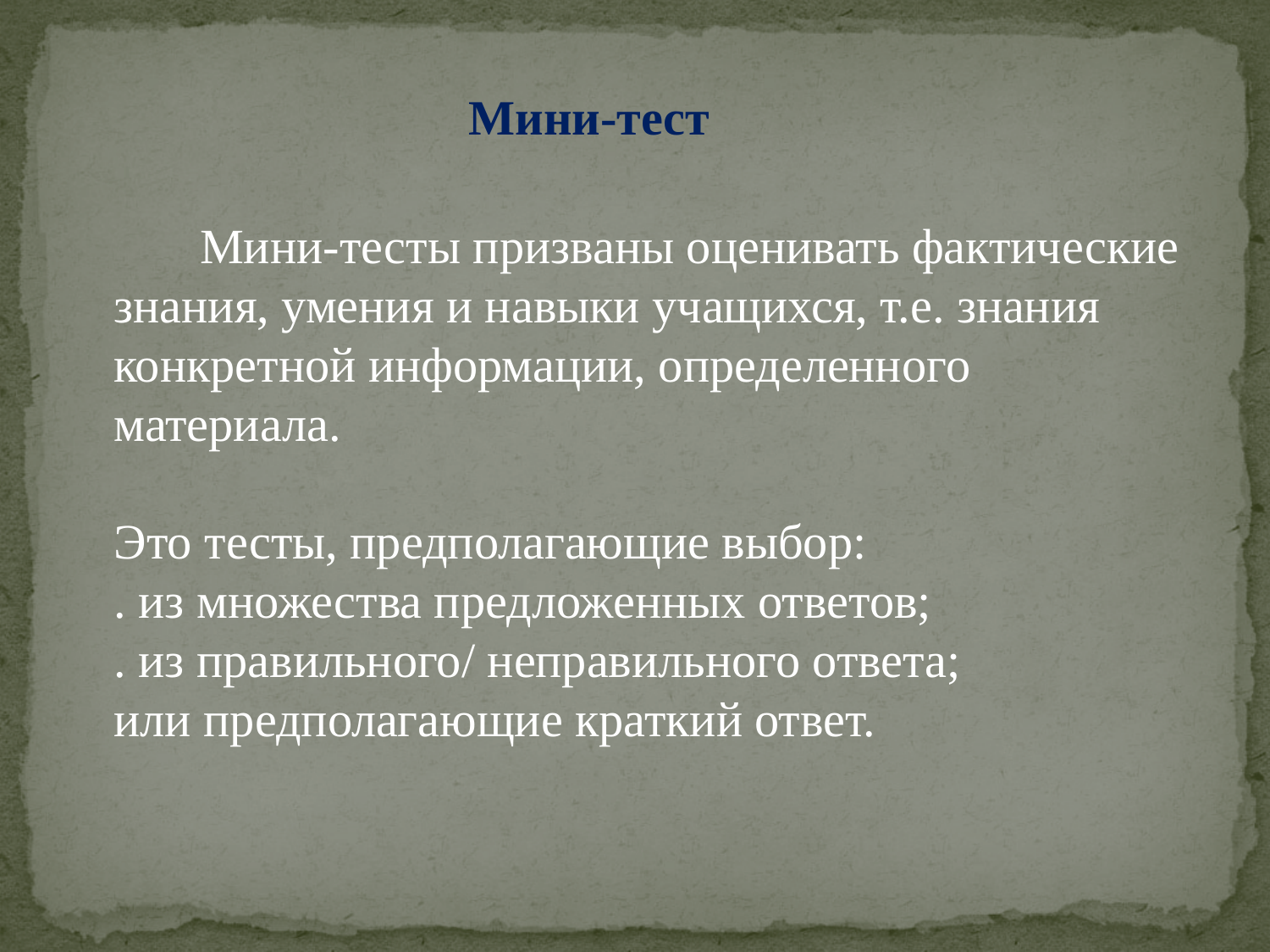

Мини-тест
       Мини-тесты призваны оценивать фактические знания, умения и навыки учащихся, т.е. знания конкретной информации, определенного материала.
Это тесты, предполагающие выбор:
. из множества предложенных ответов;
. из правильного/ неправильного ответа;
или предполагающие краткий ответ.